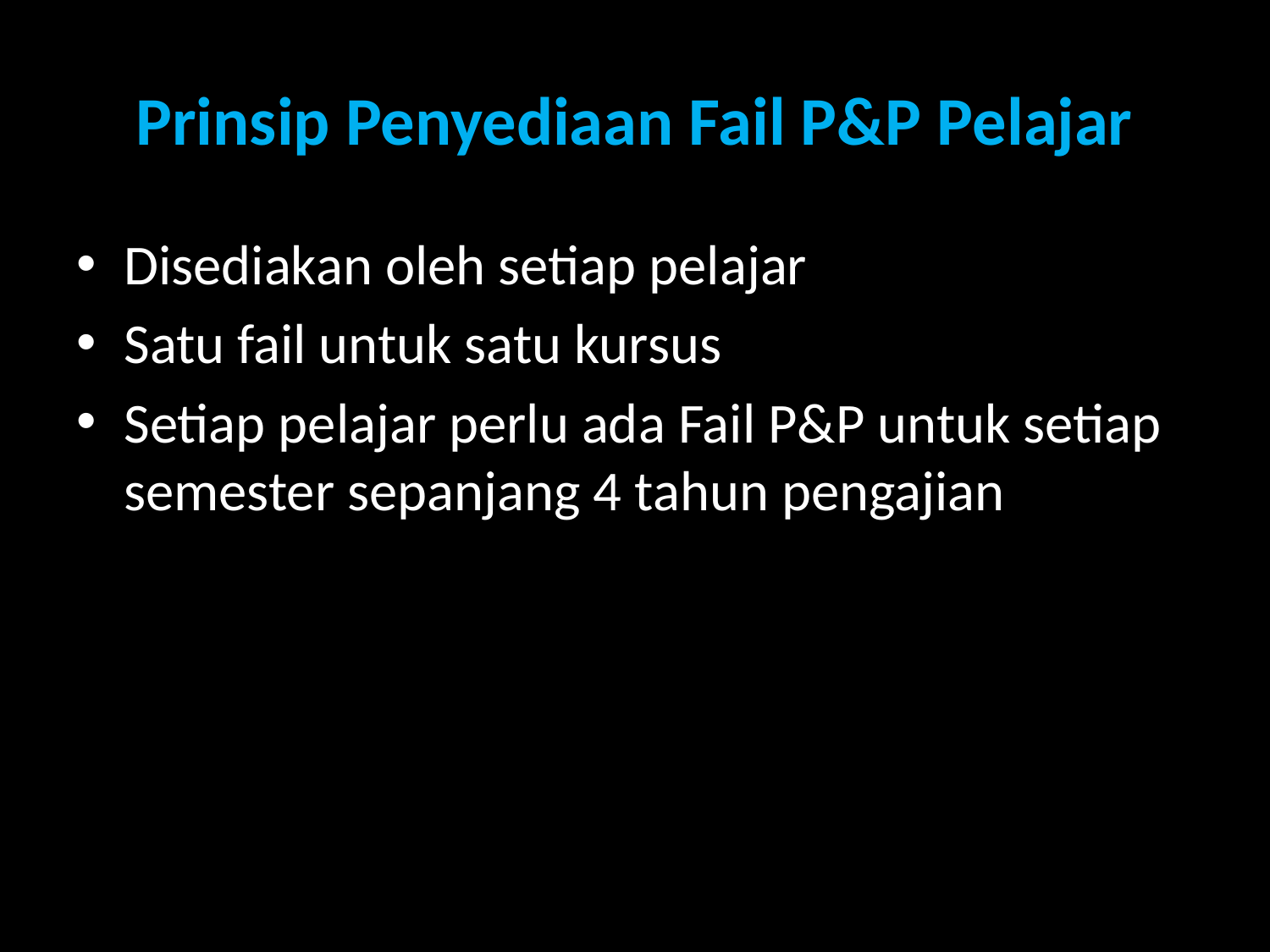

# Prinsip Penyediaan Fail P&P Pelajar
Disediakan oleh setiap pelajar
Satu fail untuk satu kursus
Setiap pelajar perlu ada Fail P&P untuk setiap semester sepanjang 4 tahun pengajian